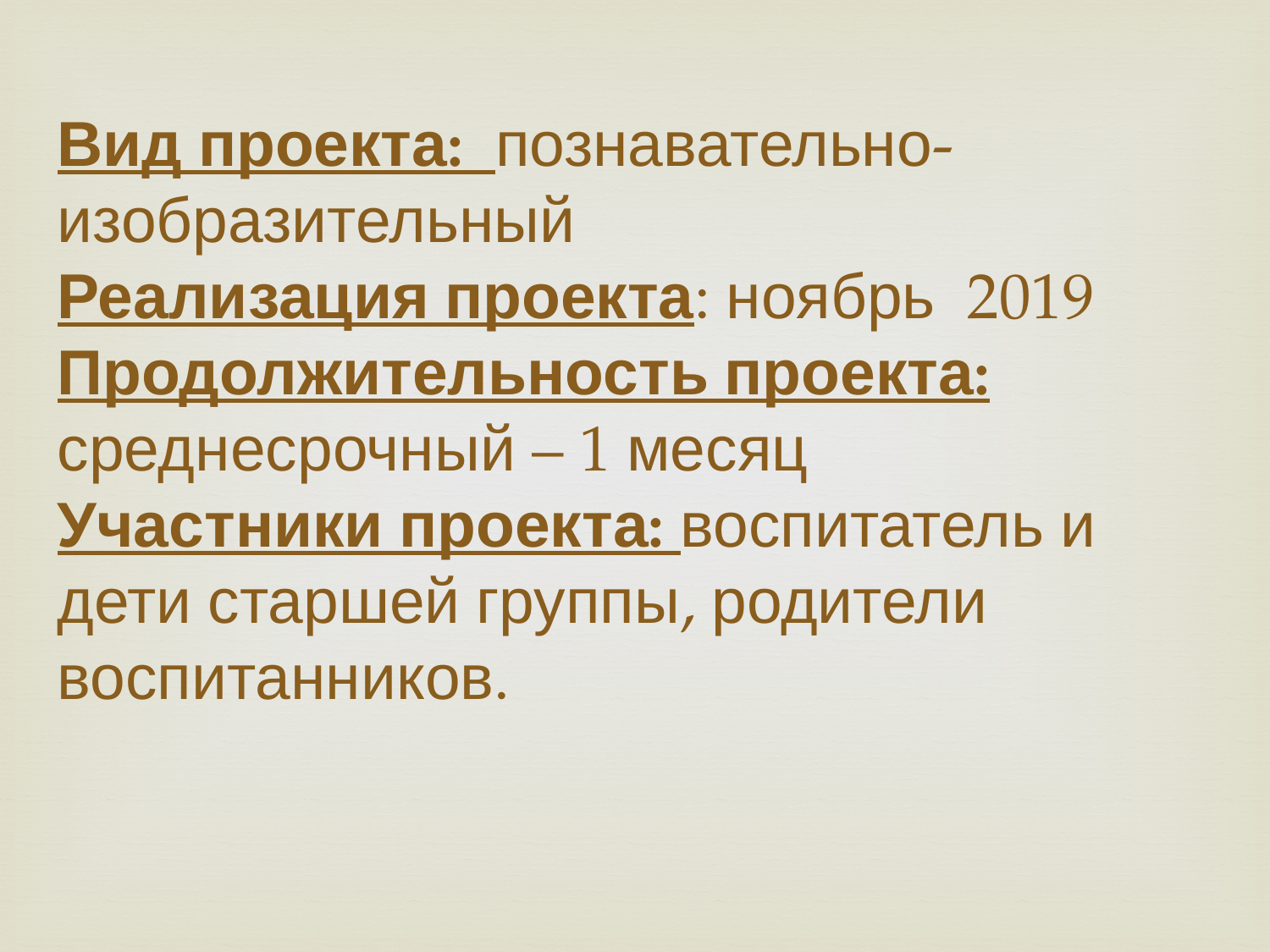

Вид проекта:  познавательно-изобразительный
Реализация проекта: ноябрь  2019
Продолжительность проекта: среднесрочный – 1 месяц
Участники проекта: воспитатель и дети старшей группы, родители воспитанников.